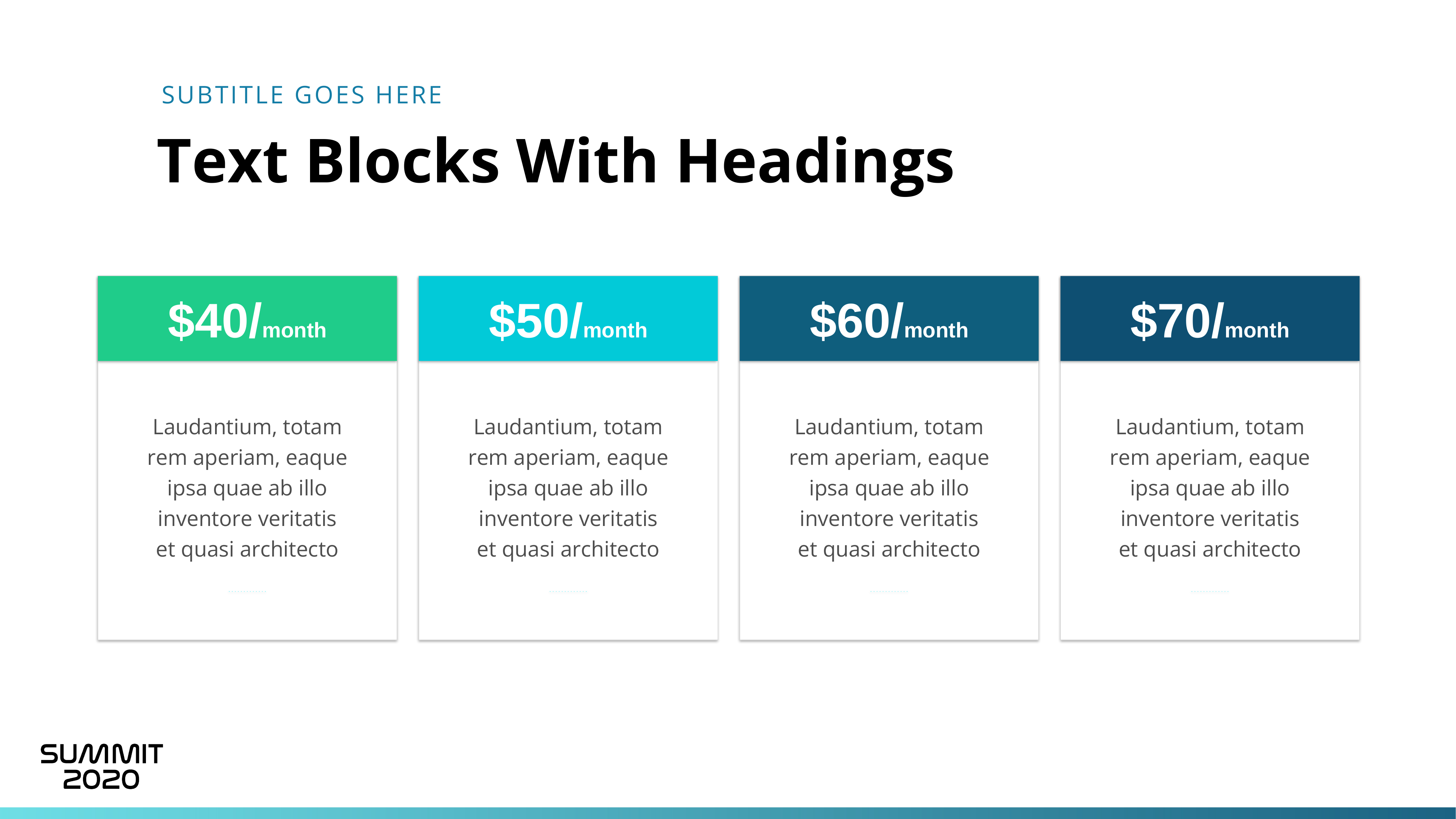

SUBTITLE GOES HERE
Text Blocks With Headings

$40/month
$50/month
$60/month
$70/month
Laudantium, totam rem aperiam, eaque ipsa quae ab illo inventore veritatis et quasi architecto
Laudantium, totam rem aperiam, eaque ipsa quae ab illo inventore veritatis et quasi architecto
Laudantium, totam rem aperiam, eaque ipsa quae ab illo inventore veritatis et quasi architecto
Laudantium, totam rem aperiam, eaque ipsa quae ab illo inventore veritatis et quasi architecto